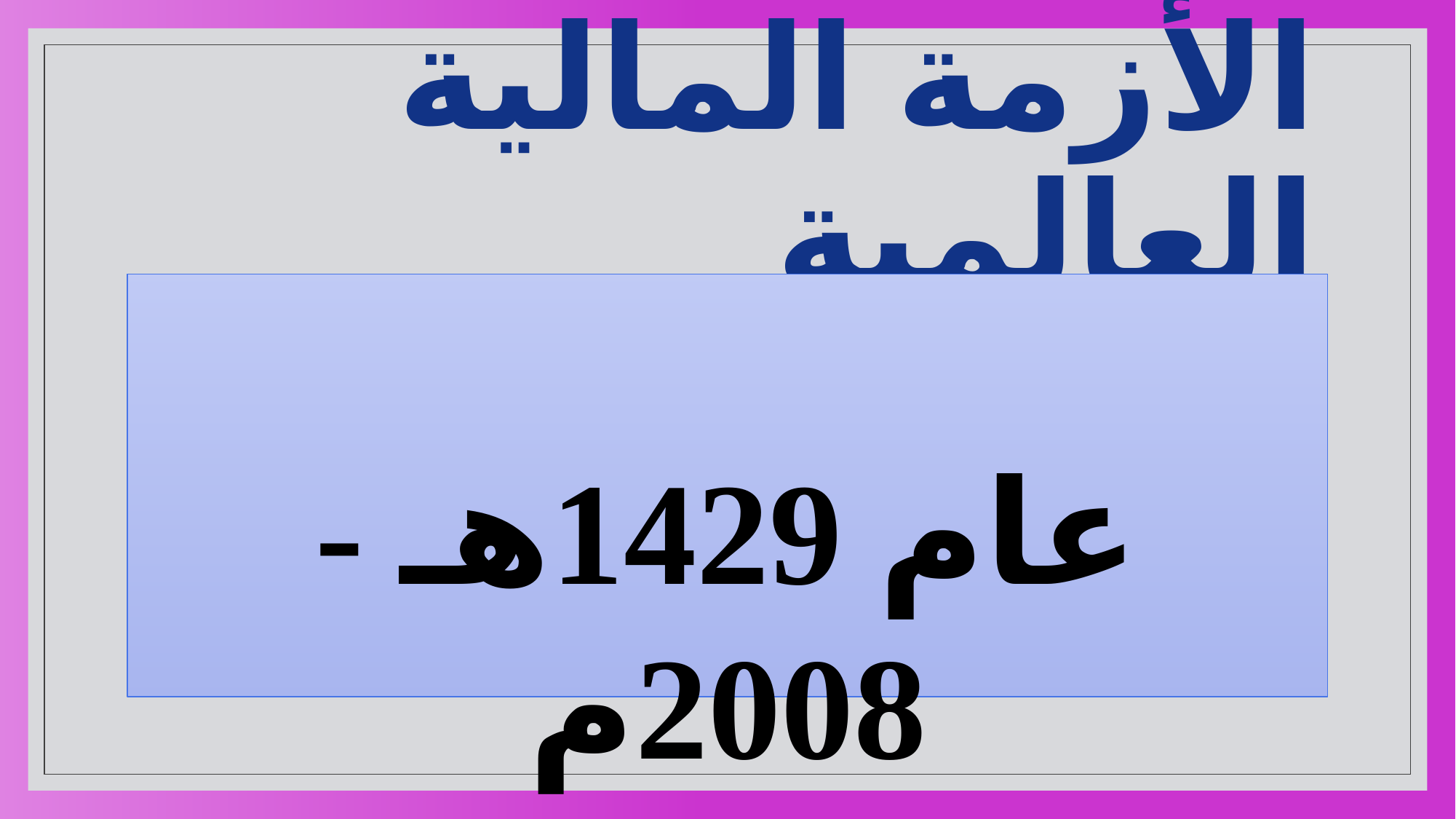

# الأزمة المالية العالمية

عام 1429هـ - 2008م